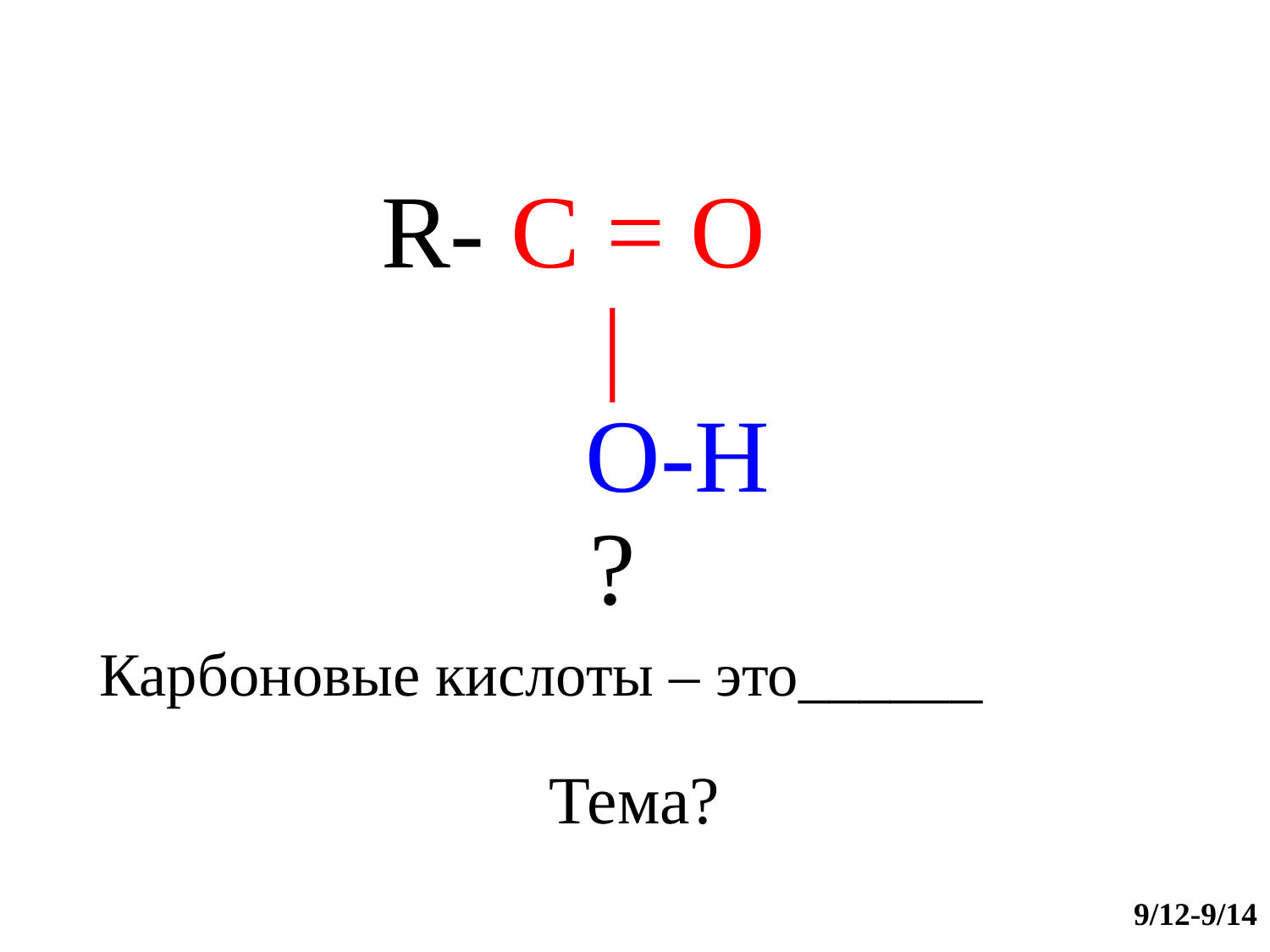

# R- C = O | O-H ?

Карбоновые кислоты – это______

Тема?
9/12-9/14